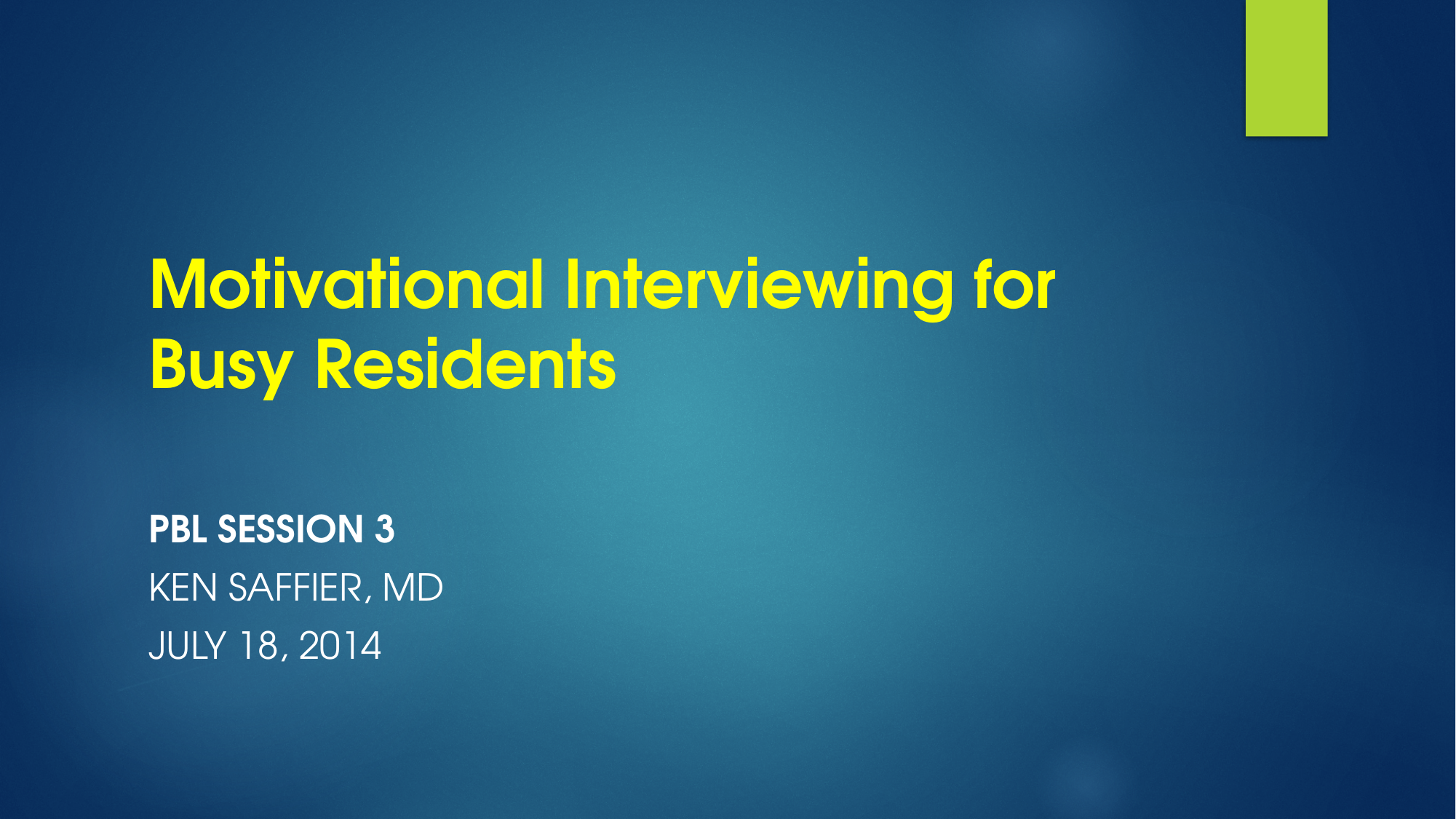

# Motivational Interviewing for Busy Residents
PBL Session 3
Ken Saffier, MD
July 18, 2014